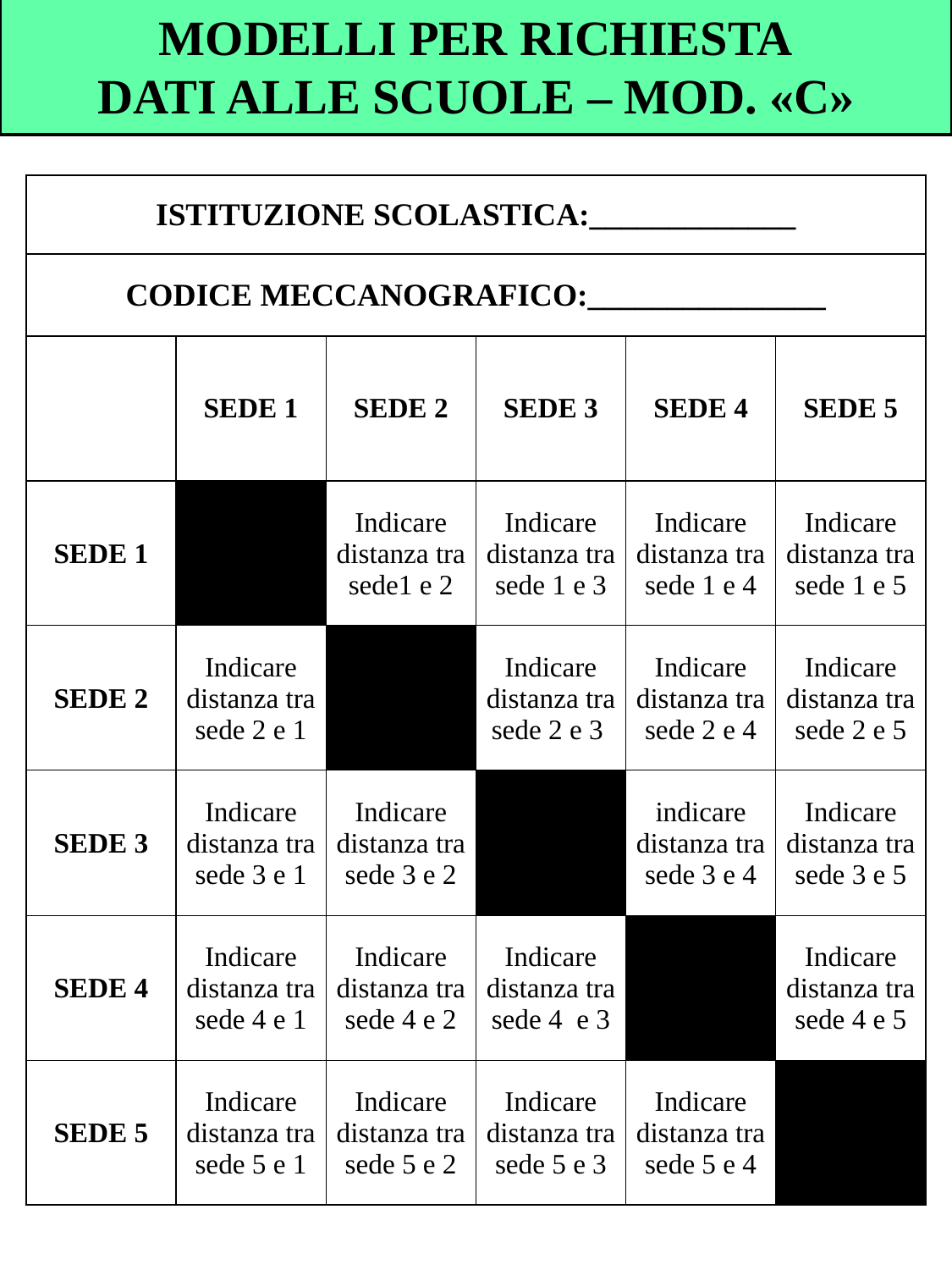

MODELLI PER RICHIESTA
DATI ALLE SCUOLE – MOD. «C»
| ISTITUZIONE SCOLASTICA:\_\_\_\_\_\_\_\_\_\_\_\_\_ |  |  |  |  |  |
| --- | --- | --- | --- | --- | --- |
| CODICE MECCANOGRAFICO:\_\_\_\_\_\_\_\_\_\_\_\_\_\_\_ |  |  |  |  |  |
|  | SEDE 1 | SEDE 2 | SEDE 3 | SEDE 4 | SEDE 5 |
| SEDE 1 |  | Indicare distanza tra sede1 e 2 | Indicare distanza tra sede 1 e 3 | Indicare distanza tra sede 1 e 4 | Indicare distanza tra sede 1 e 5 |
| SEDE 2 | Indicare distanza tra sede 2 e 1 |  | Indicare distanza tra sede 2 e 3 | Indicare distanza tra sede 2 e 4 | Indicare distanza tra sede 2 e 5 |
| SEDE 3 | Indicare distanza tra sede 3 e 1 | Indicare distanza tra sede 3 e 2 |  | indicare distanza tra sede 3 e 4 | Indicare distanza tra sede 3 e 5 |
| SEDE 4 | Indicare distanza tra sede 4 e 1 | Indicare distanza tra sede 4 e 2 | Indicare distanza tra sede 4 e 3 |  | Indicare distanza tra sede 4 e 5 |
| SEDE 5 | Indicare distanza tra sede 5 e 1 | Indicare distanza tra sede 5 e 2 | Indicare distanza tra sede 5 e 3 | Indicare distanza tra sede 5 e 4 |  |